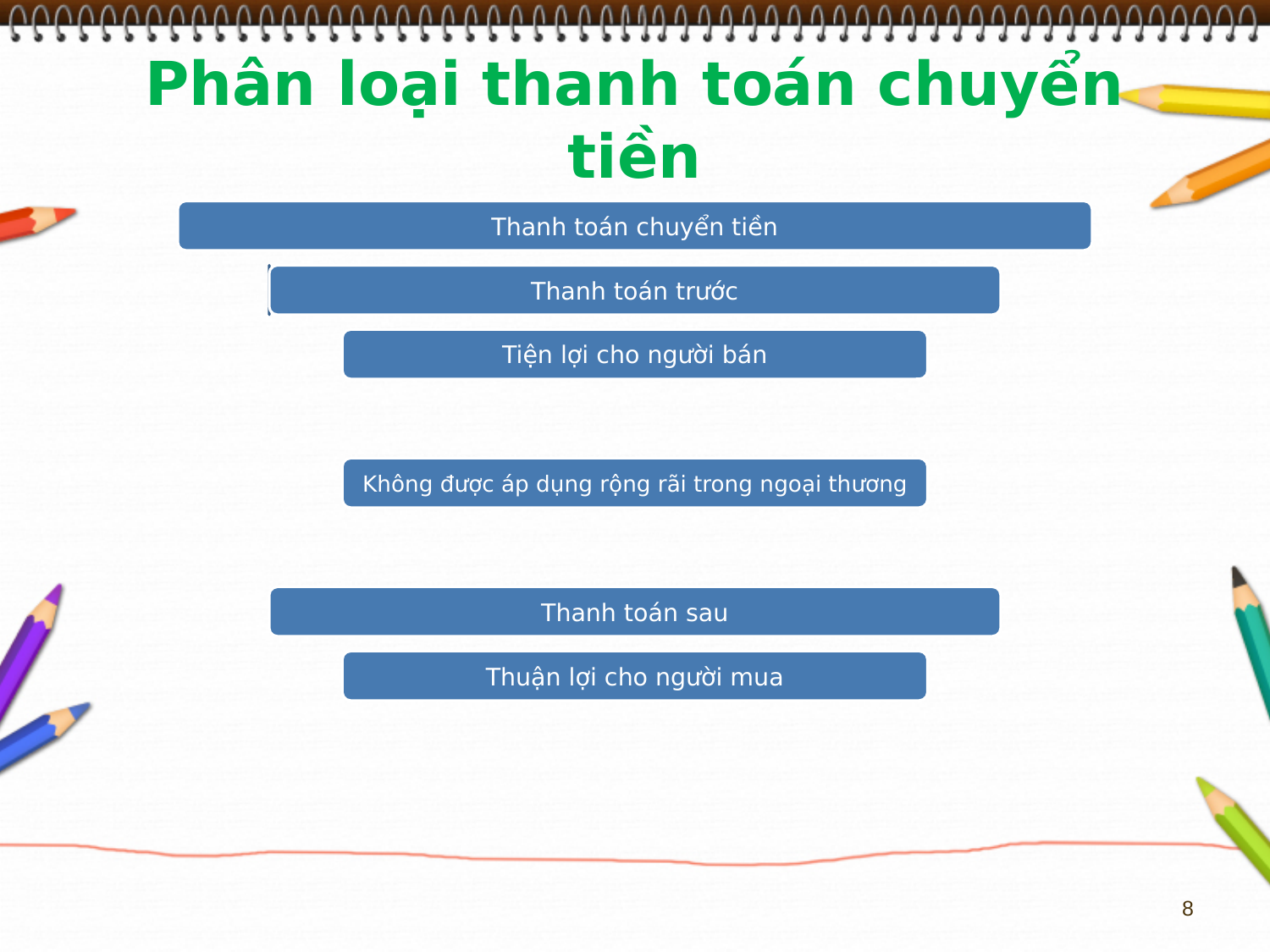

# Phân loại thanh toán chuyển tiền
Thanh toán chuyển tiền
Thanh toán trước
Tiện lợi cho người bán
Không được áp dụng rộng rãi trong ngoại thương
Thanh toán sau
Thuận lợi cho người mua
8